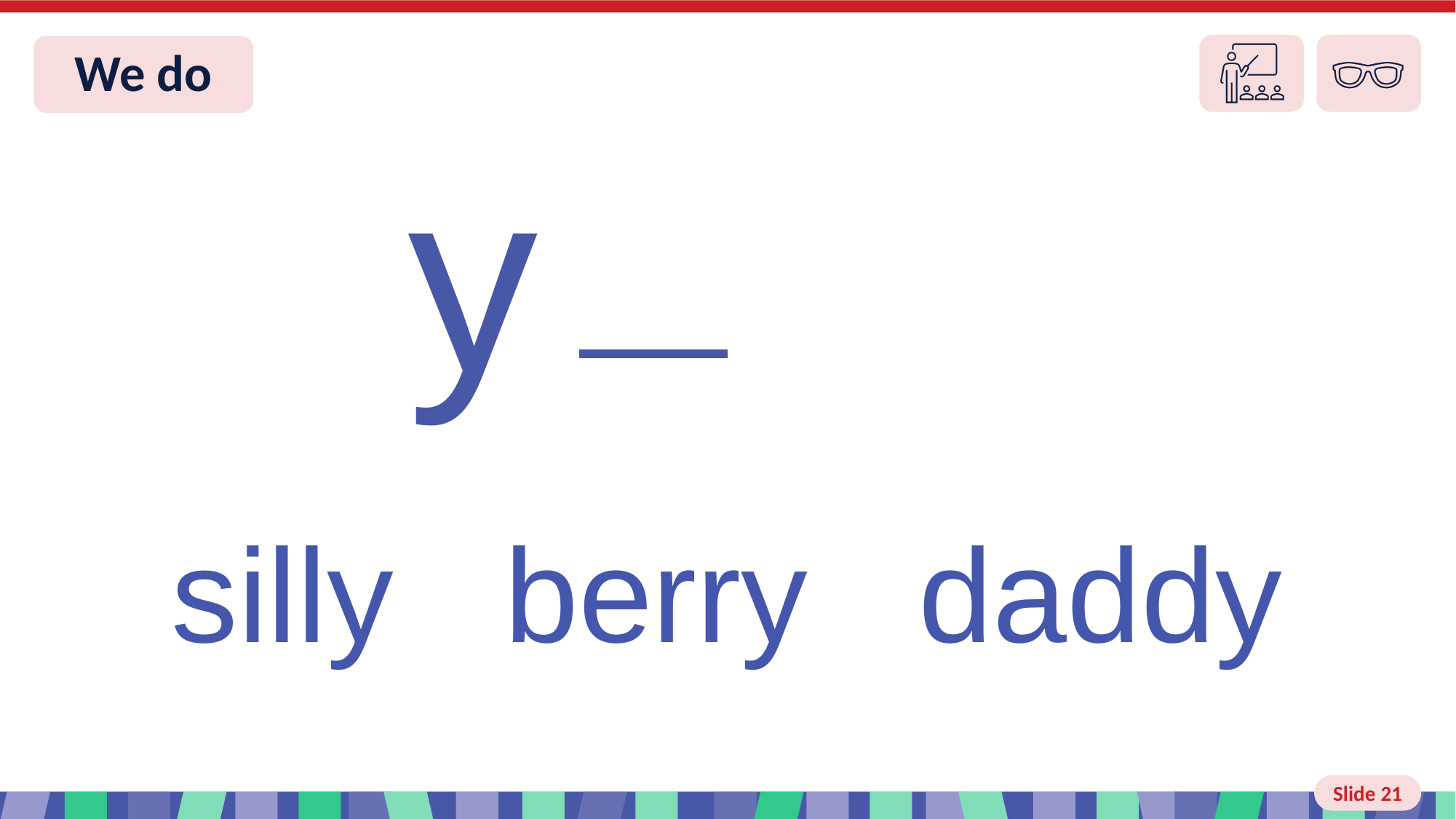

# Slide 21 We do
 y
silly   berry   daddy